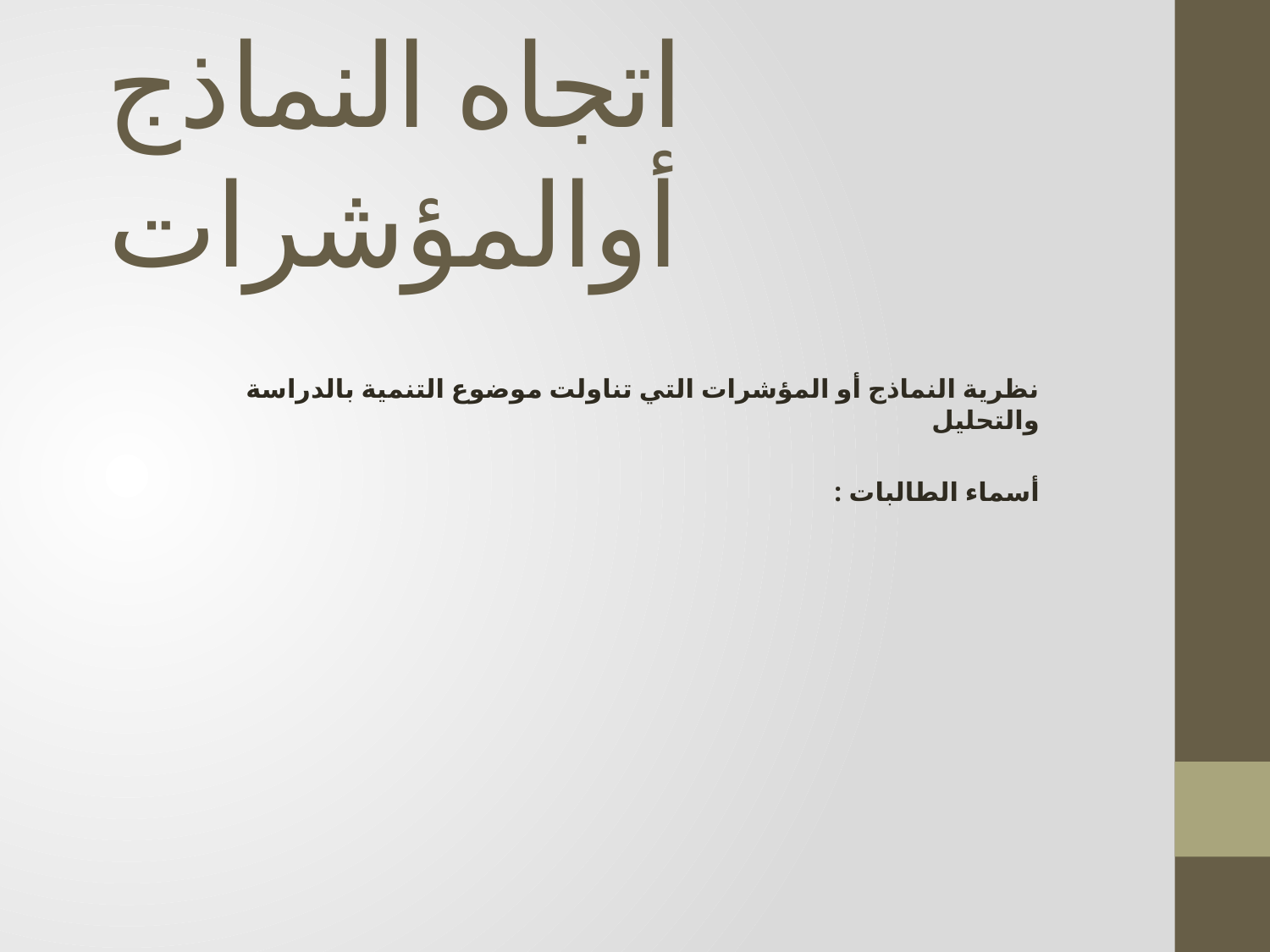

# اتجاه النماذج أوالمؤشرات
نظرية النماذج أو المؤشرات التي تناولت موضوع التنمية بالدراسة والتحليل

أسماء الطالبات :